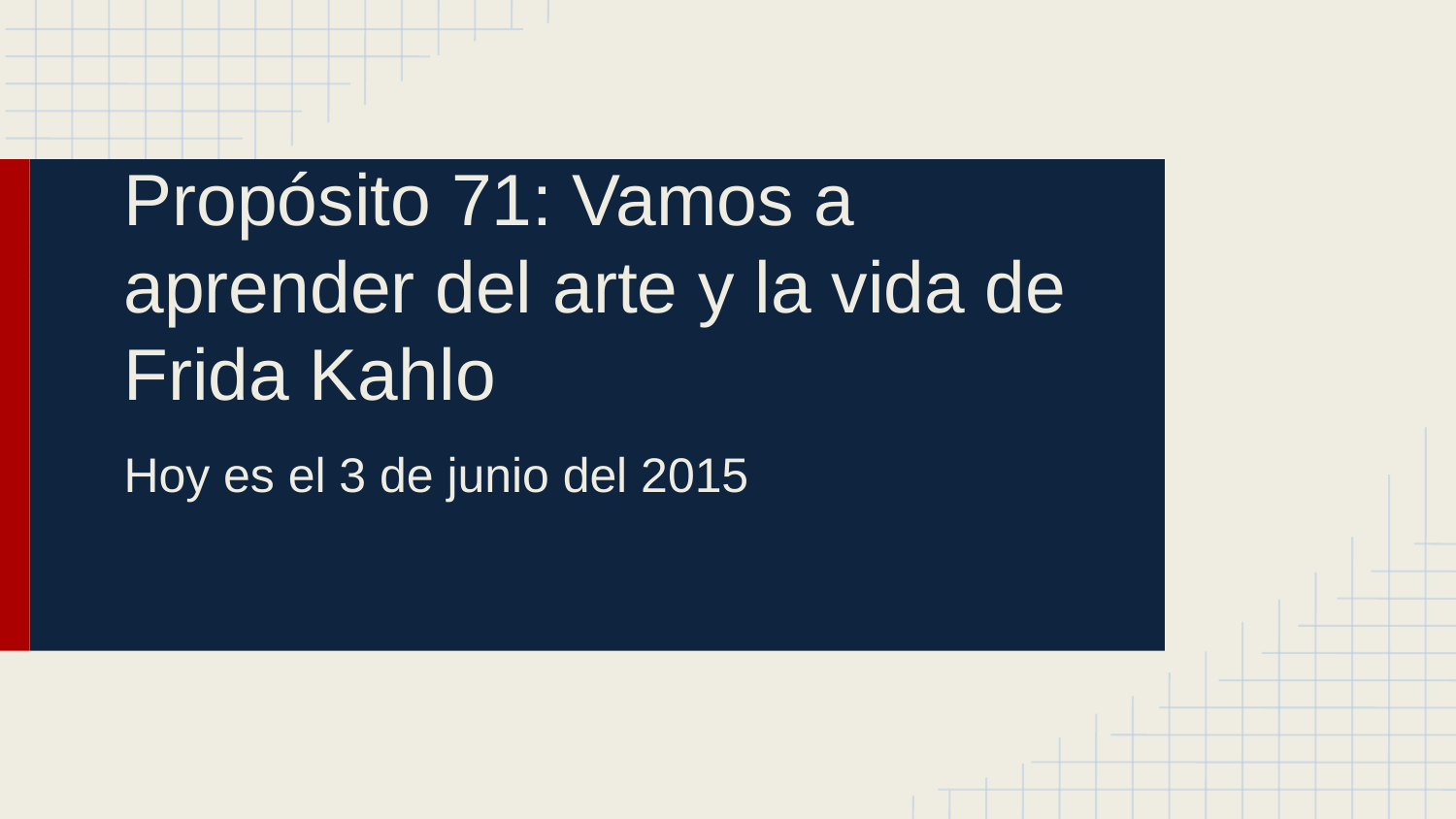

# Propósito 71: Vamos a aprender del arte y la vida de Frida Kahlo
Hoy es el 3 de junio del 2015